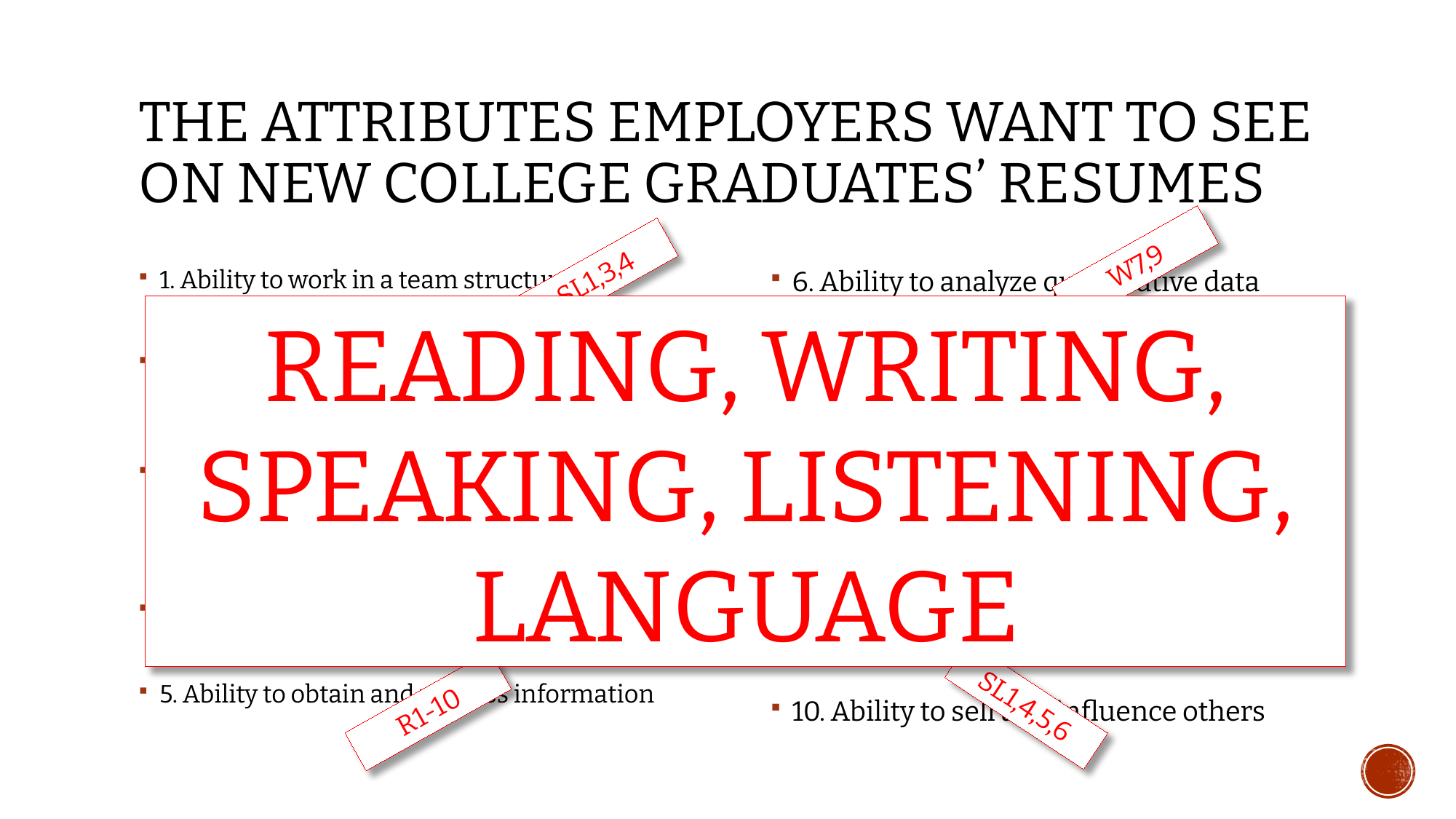

# THE ATTRIBUTES EMPLOYERS WANT TO SEE ON NEW COLLEGE GRADUATES’ RESUMES
W7,9
SL1,3,4
1. Ability to work in a team structure

2. Ability to make decisions and solve problems (tie)

3. Ability to communicate (written and verbal) with people inside and outside an organization

4. Ability to plan, organize and prioritize work

5. Ability to obtain and process information

6. Ability to analyze quantitative data

7. Technical knowledge related to the job

8. Proficiency with computer software programs

9. Ability to create and/or edit written reports

10. Ability to sell and influence others

READING, WRITING, SPEAKING, LISTENING, LANGUAGE
W6
W1-10, SL1-6
L1-6
SL1,4,5,6
R1-10